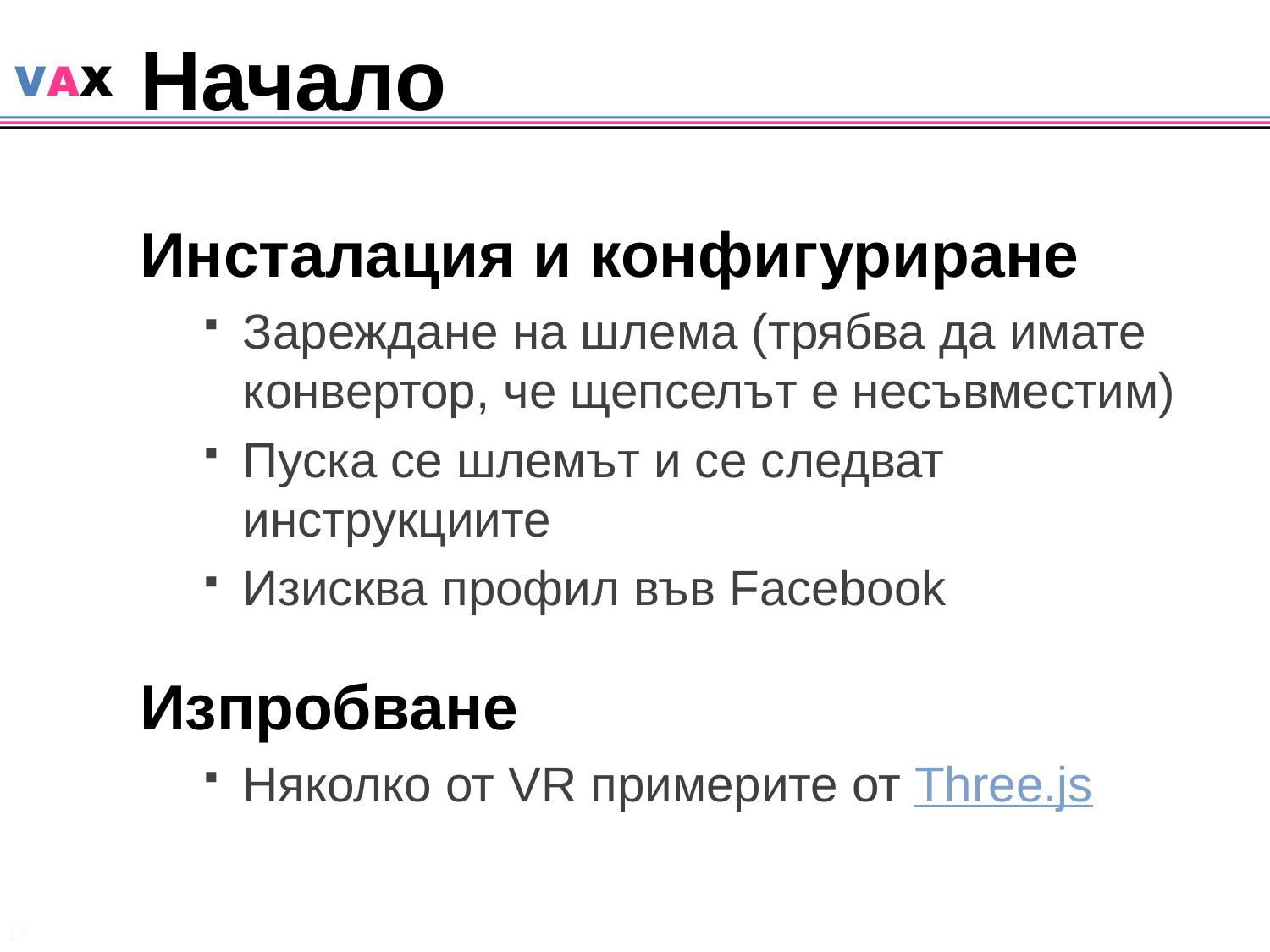

# Начало
Инсталация и конфигуриране
Зареждане на шлема (трябва да имате конвертор, че щепселът е несъвместим)
Пуска се шлемът и се следват инструкциите
Изисква профил във Facebook
Изпробване
Няколко от VR примерите от Three.js